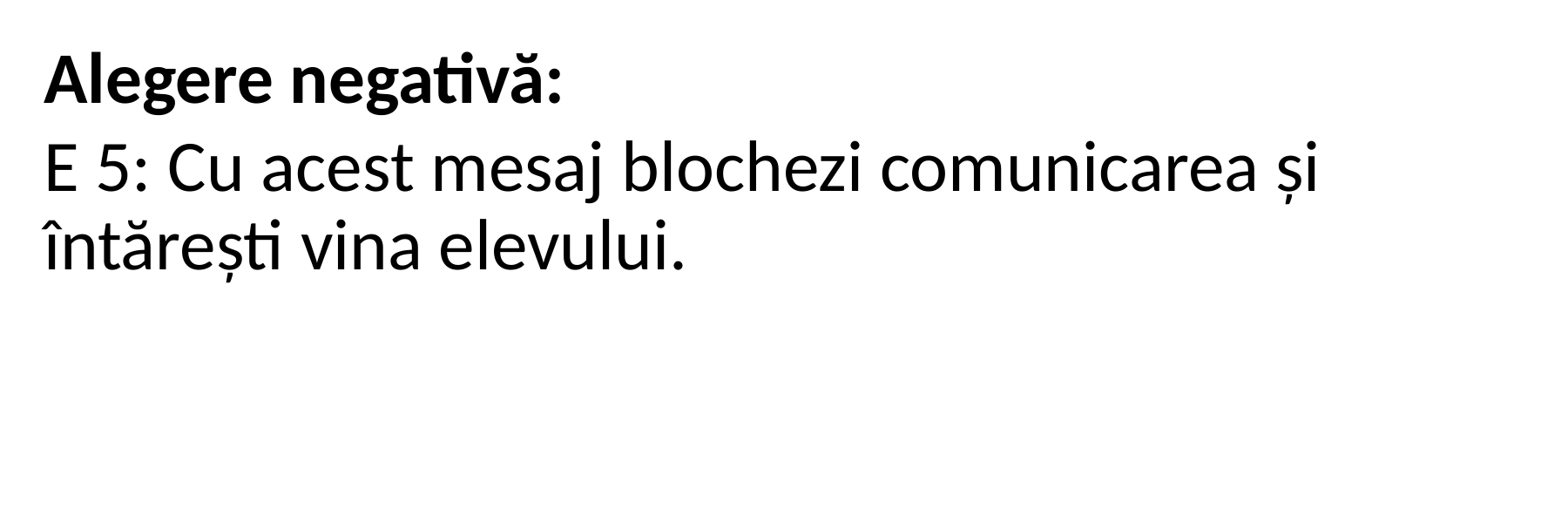

Alegere negativă:
E 5: Cu acest mesaj blochezi comunicarea și întărești vina elevului.